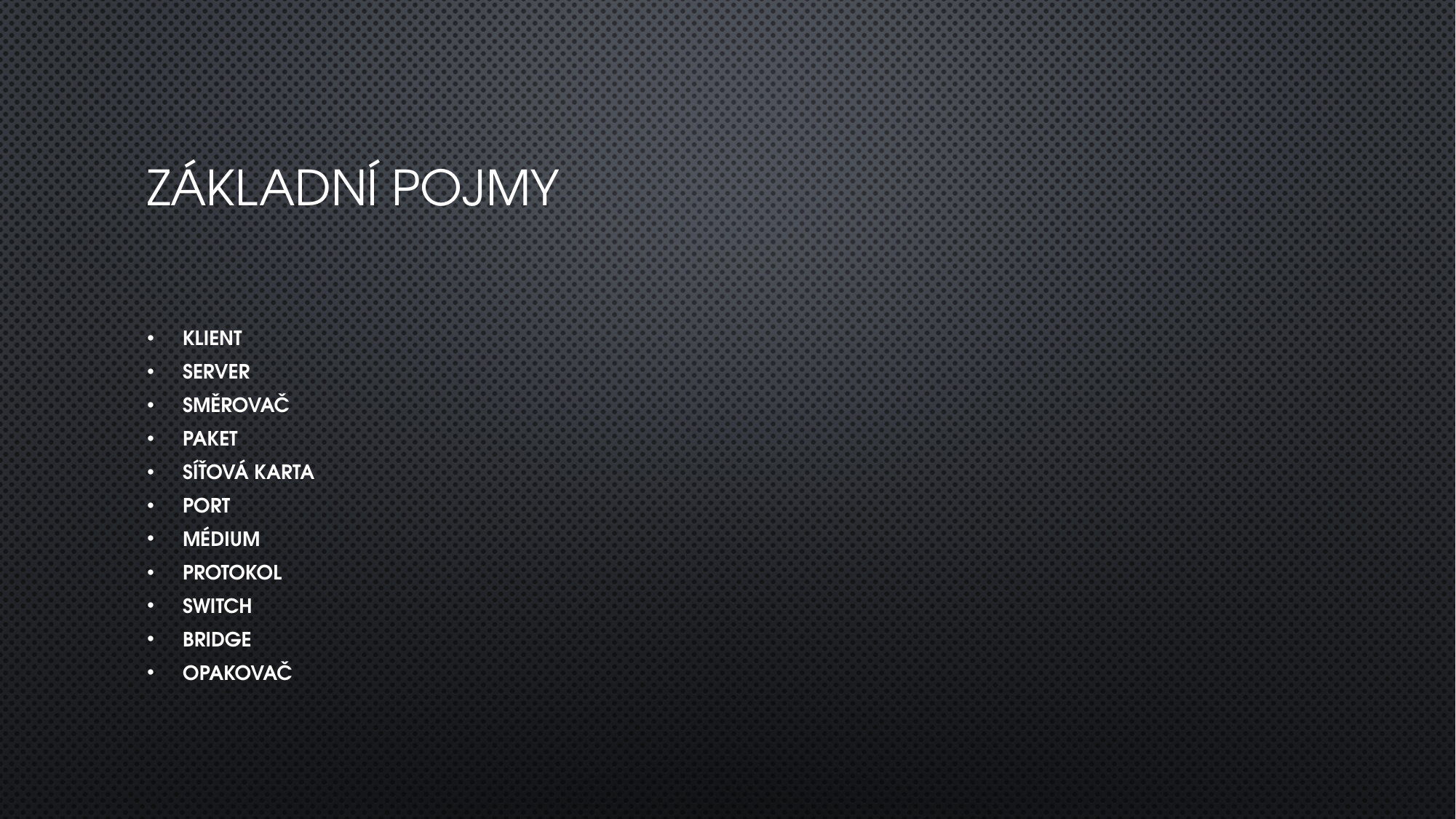

# Základní pojmy
Klient
Server
Směrovač
Paket
Síťová karta
Port
Médium
Protokol
Switch
Bridge
Opakovač